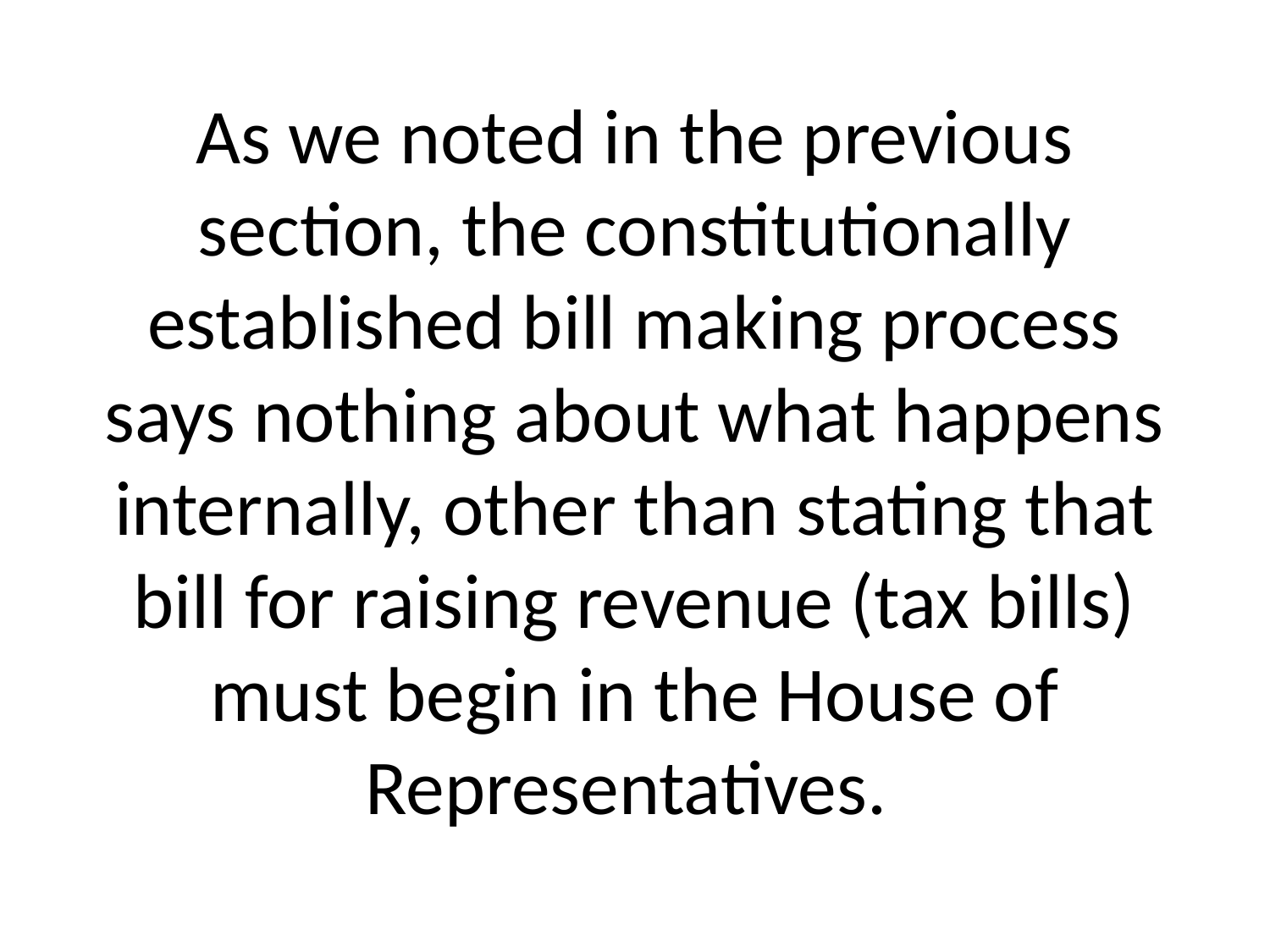

# As we noted in the previous section, the constitutionally established bill making process says nothing about what happens internally, other than stating that bill for raising revenue (tax bills) must begin in the House of Representatives.